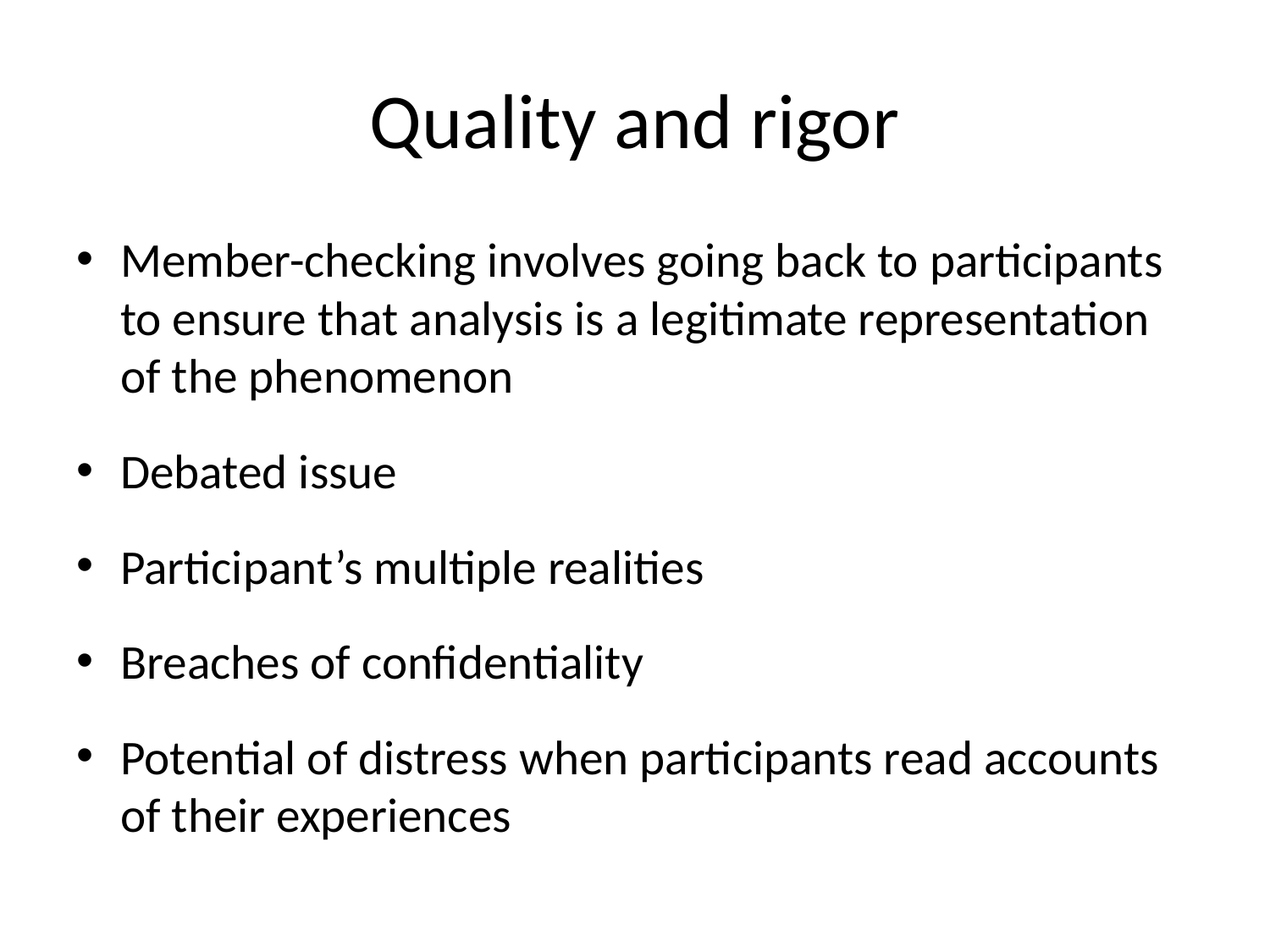

# Quality and rigor
Member-checking involves going back to participants to ensure that analysis is a legitimate representation of the phenomenon
Debated issue
Participant’s multiple realities
Breaches of confidentiality
Potential of distress when participants read accounts of their experiences